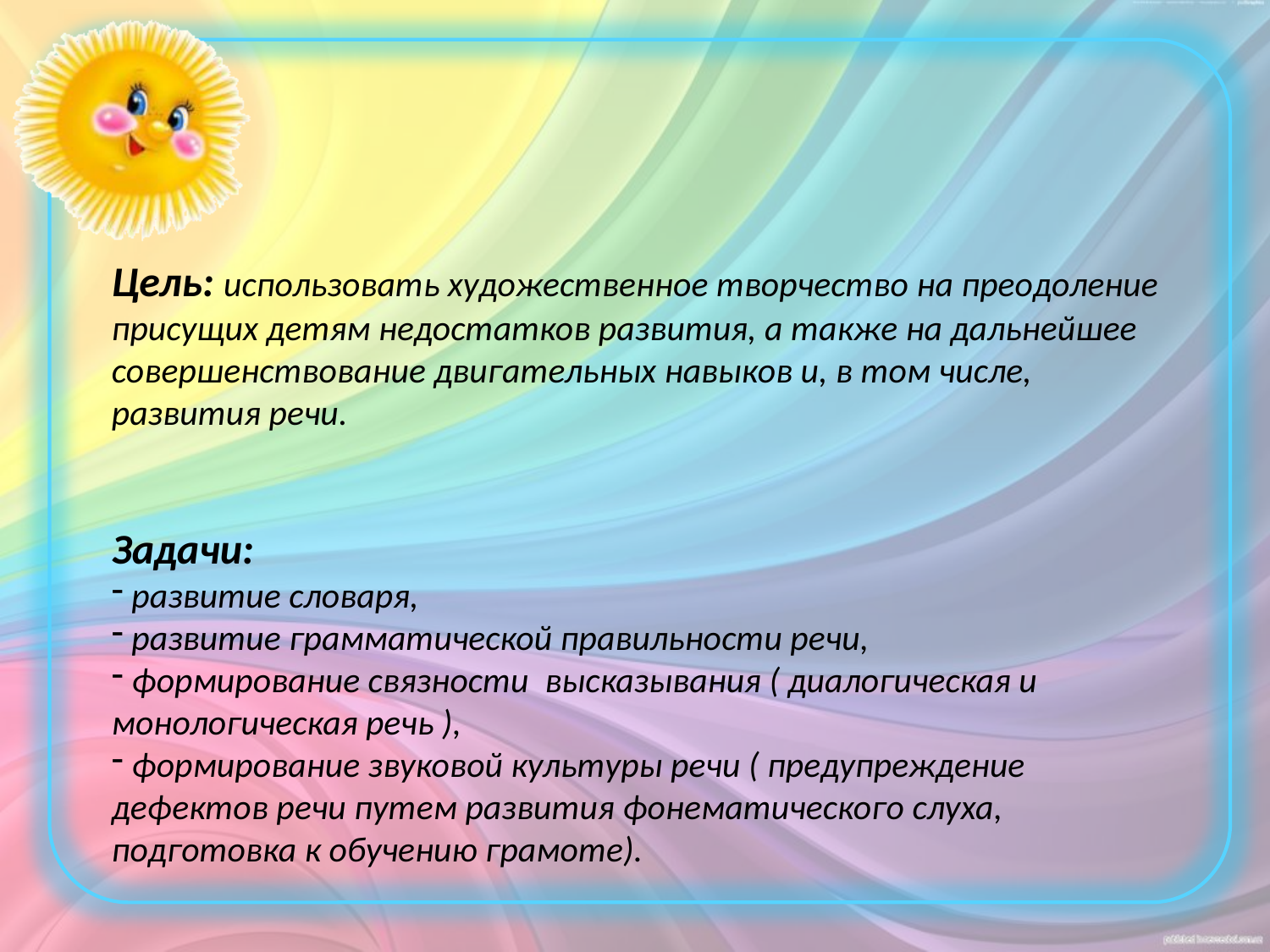

Цель: использовать художественное творчество на преодоление присущих детям недостатков развития, а также на дальнейшее совершенствование двигательных навыков и, в том числе, развития речи.
Задачи:
 развитие словаря,
 развитие грамматической правильности речи,
 формирование связности  высказывания ( диалогическая и монологическая речь ),
 формирование звуковой культуры речи ( предупреждение дефектов речи путем развития фонематического слуха, подготовка к обучению грамоте).